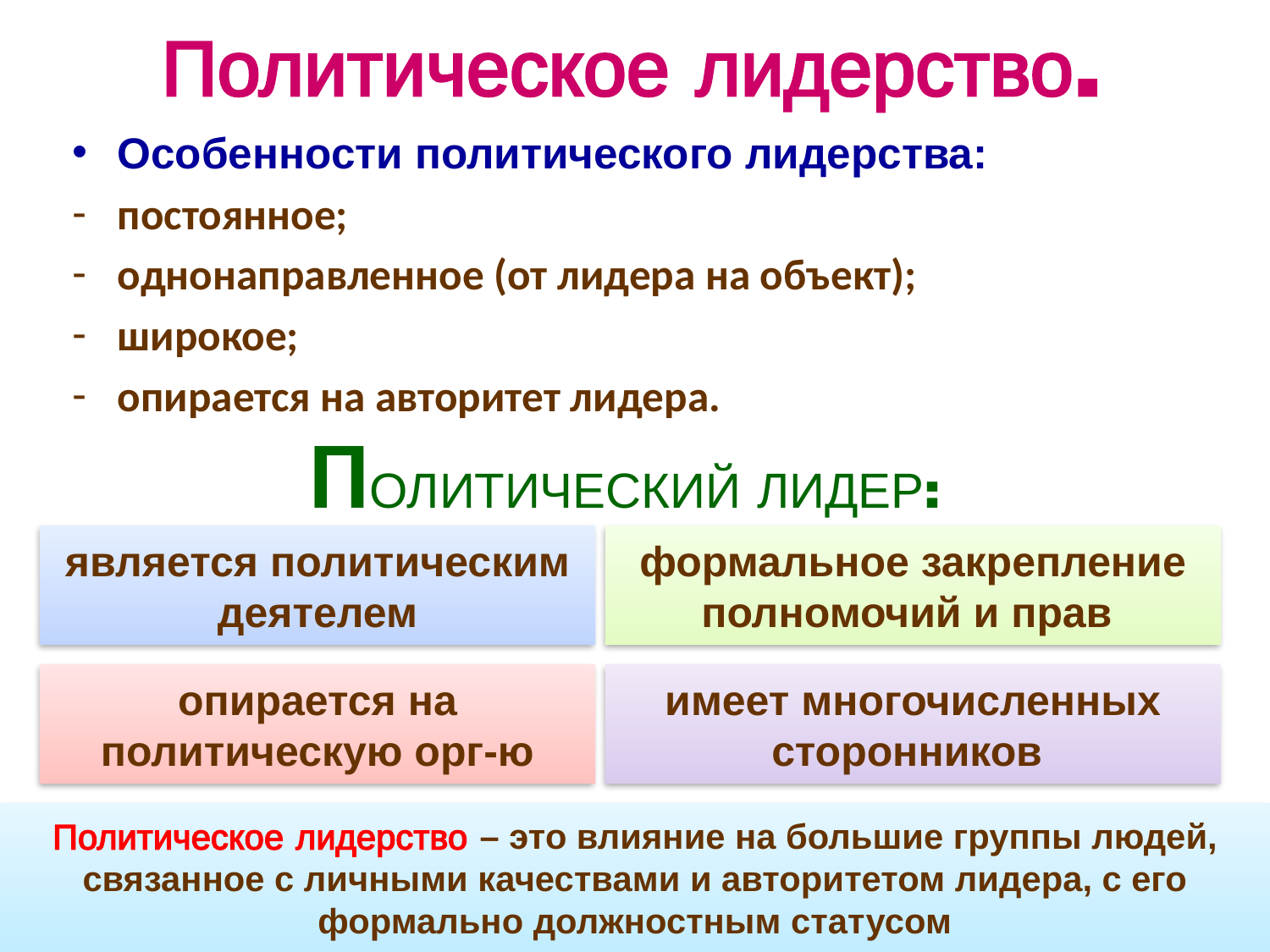

# Политическое лидерство.
Особенности политического лидерства:
постоянное;
однонаправленное (от лидера на объект);
широкое;
опирается на авторитет лидера.
Политический лидер:
является политическим деятелем
формальное закрепление полномочий и прав
опирается на политическую орг-ю
имеет многочисленных сторонников
Политическое лидерство – это влияние на большие группы людей, связанное с личными качествами и авторитетом лидера, с его формально должностным статусом